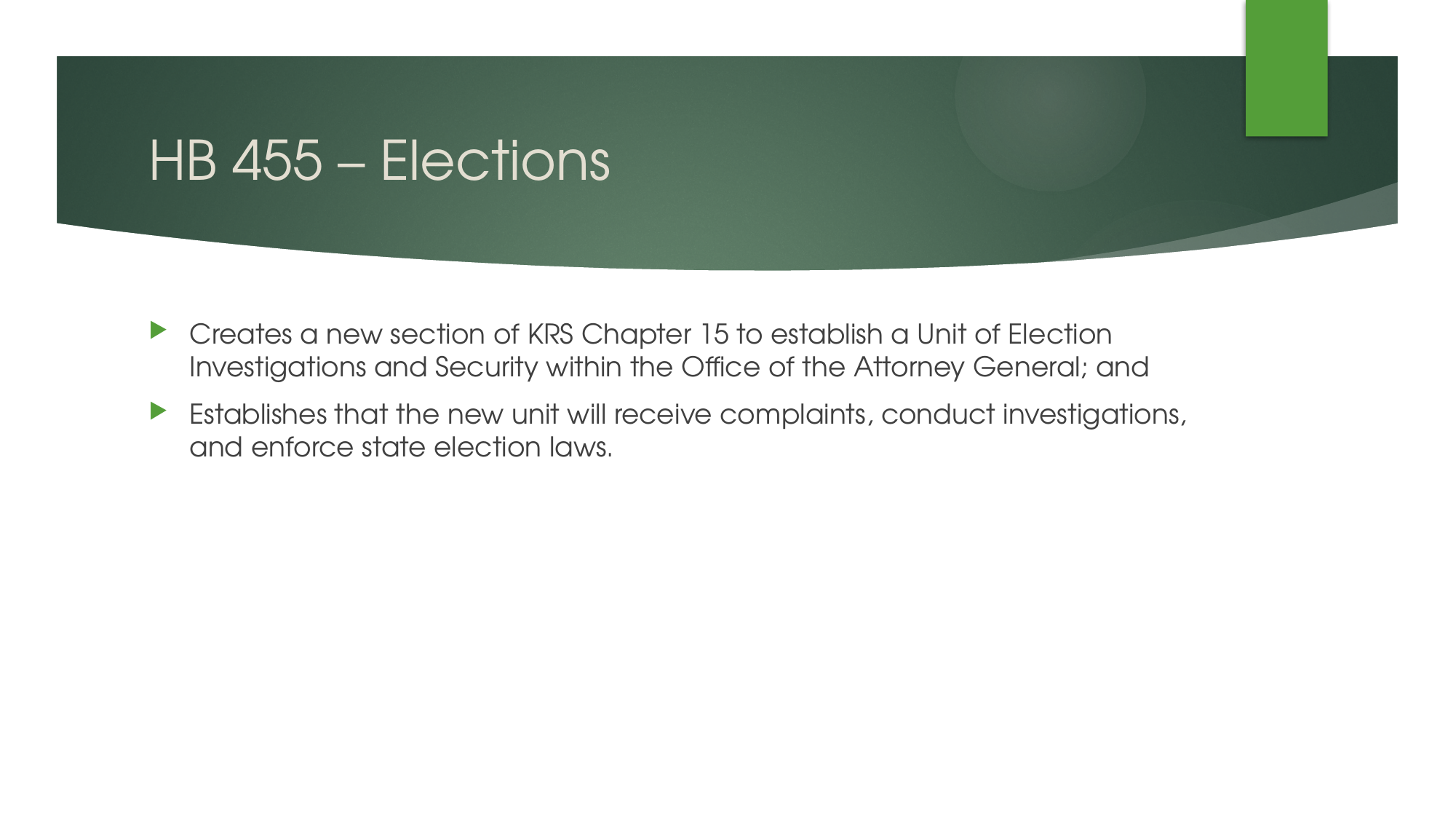

# HB 455 – Elections
Creates a new section of KRS Chapter 15 to establish a Unit of Election Investigations and Security within the Office of the Attorney General; and
Establishes that the new unit will receive complaints, conduct investigations, and enforce state election laws.